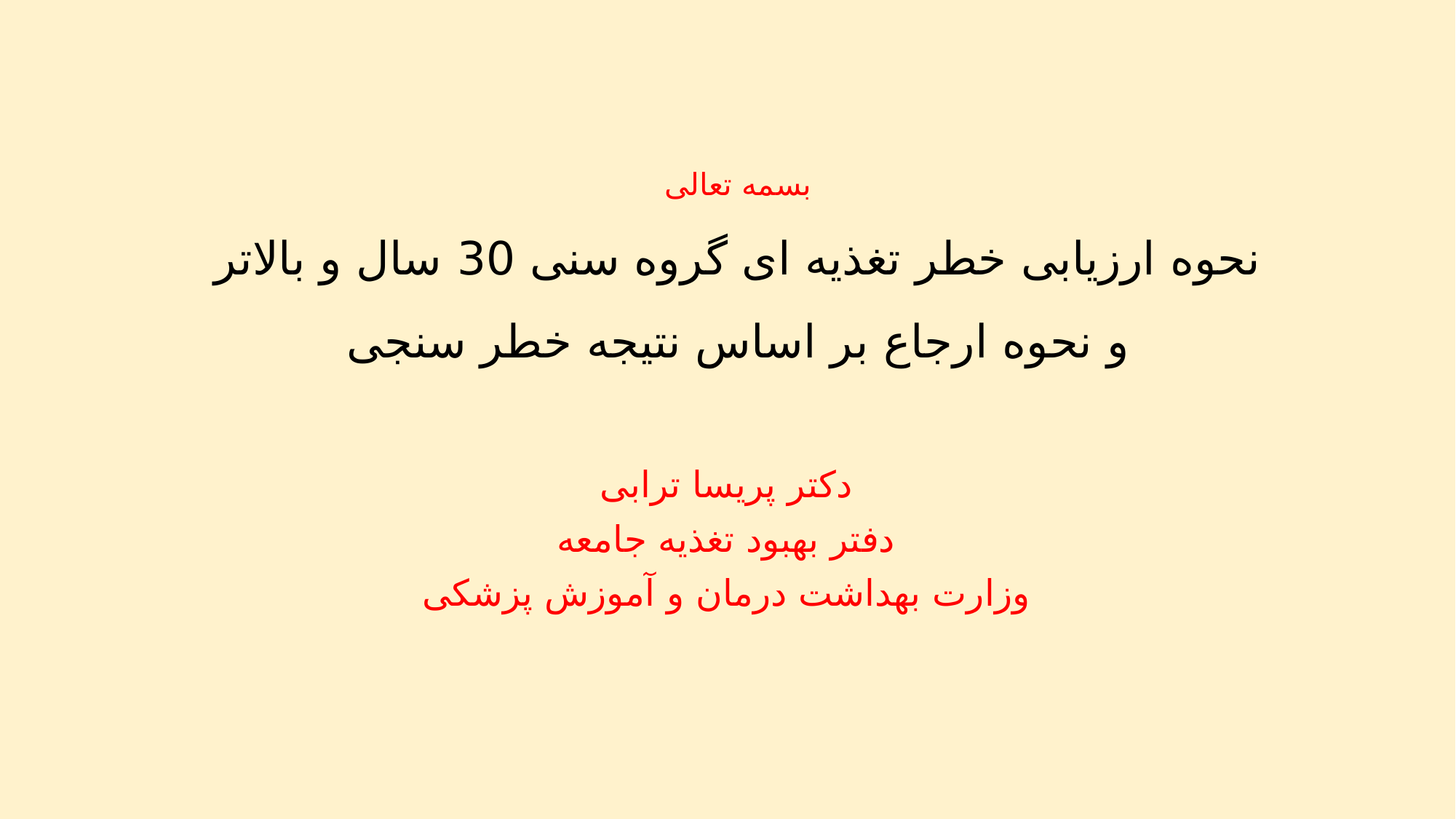

# بسمه تعالی نحوه ارزیابی خطر تغذیه ای گروه سنی 30 سال و بالاتر و نحوه ارجاع بر اساس نتیجه خطر سنجی
دکتر پریسا ترابی
دفتر بهبود تغذیه جامعه
وزارت بهداشت درمان و آموزش پزشکی